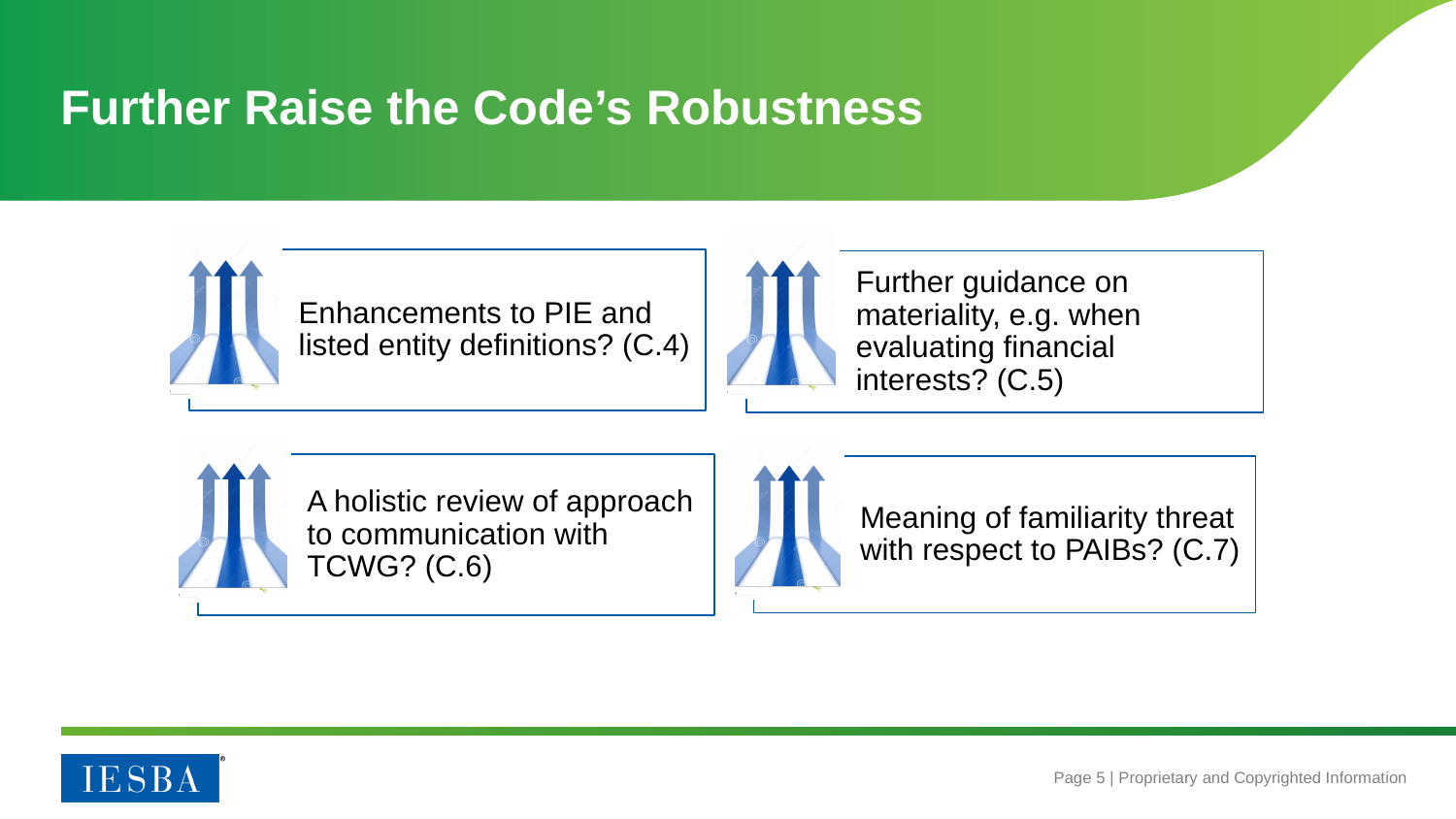

# Further Raise the Code’s Robustness
Enhancements to PIE and listed entity definitions? (C.4)
Further guidance on materiality, e.g. when evaluating financial interests? (C.5)
A holistic review of approach to communication with TCWG? (C.6)
Meaning of familiarity threat with respect to PAIBs? (C.7)